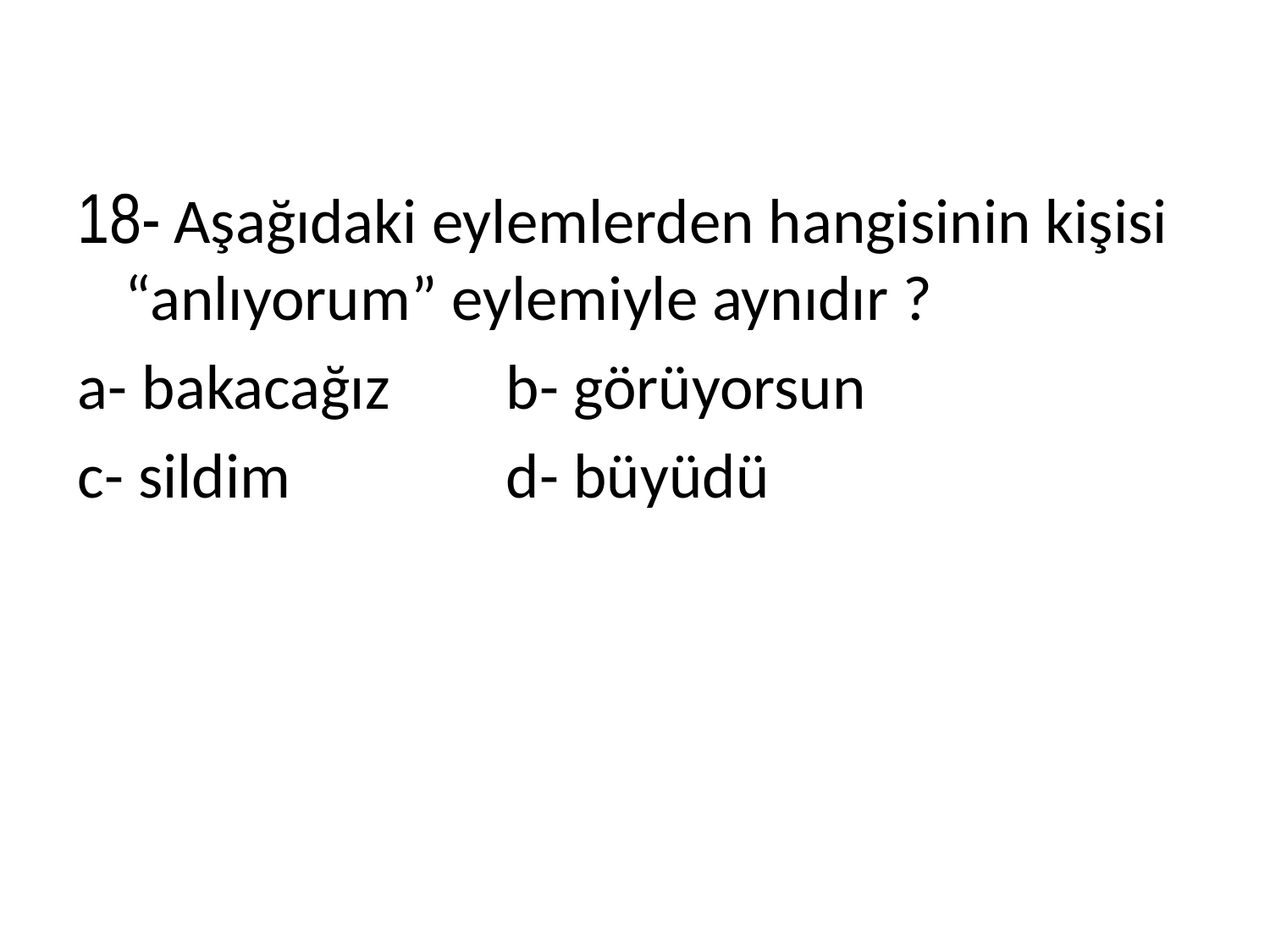

18- Aşağıdaki eylemlerden hangisinin kişisi “anlıyorum” eylemiyle aynıdır ?
a- bakacağız	b- görüyorsun
c- sildim		d- büyüdü